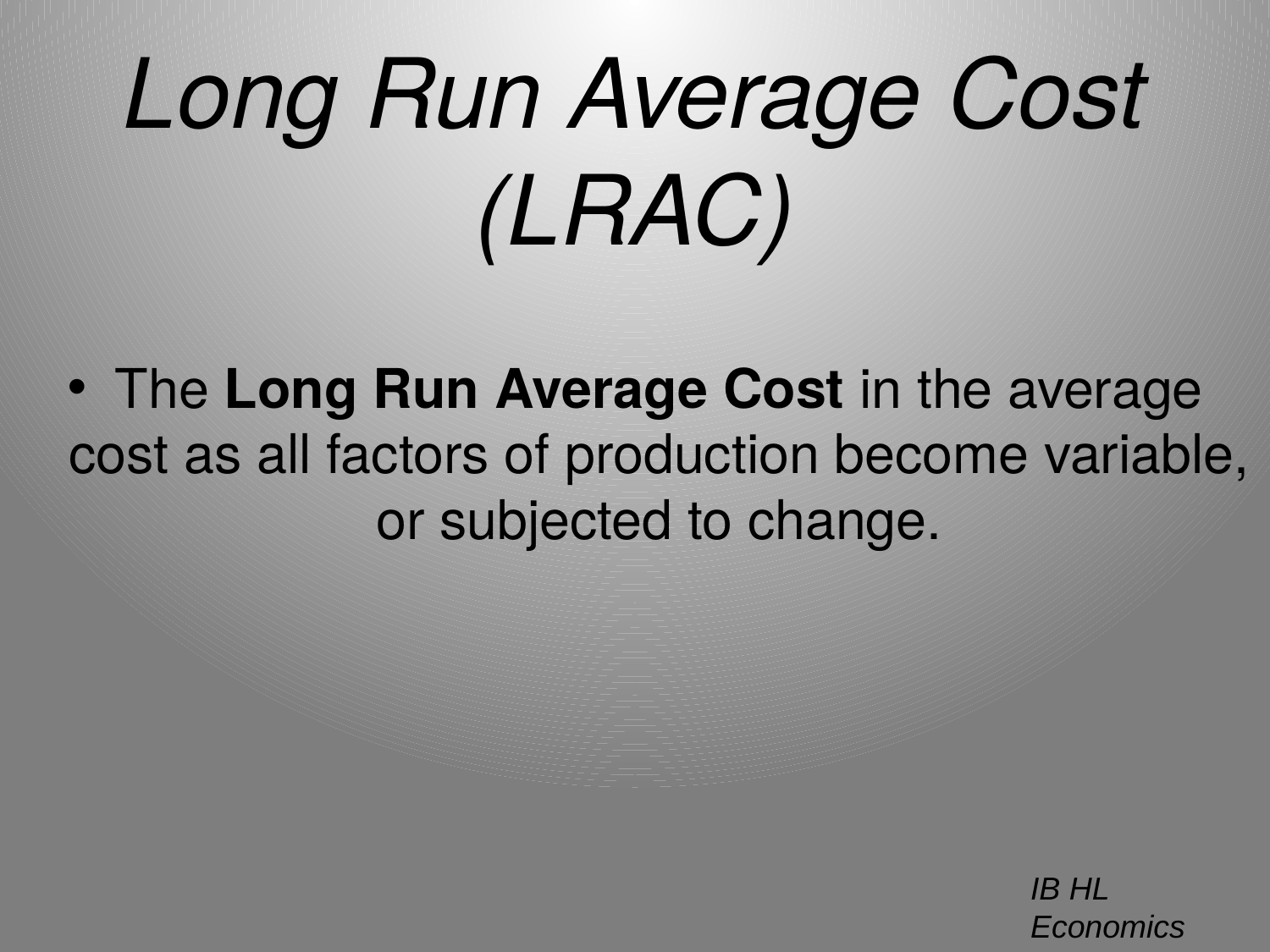

# Long Run Average Cost (LRAC)
The Long Run Average Cost in the average cost as all factors of production become variable, or subjected to change.
IB HL Economics
Will Congleton